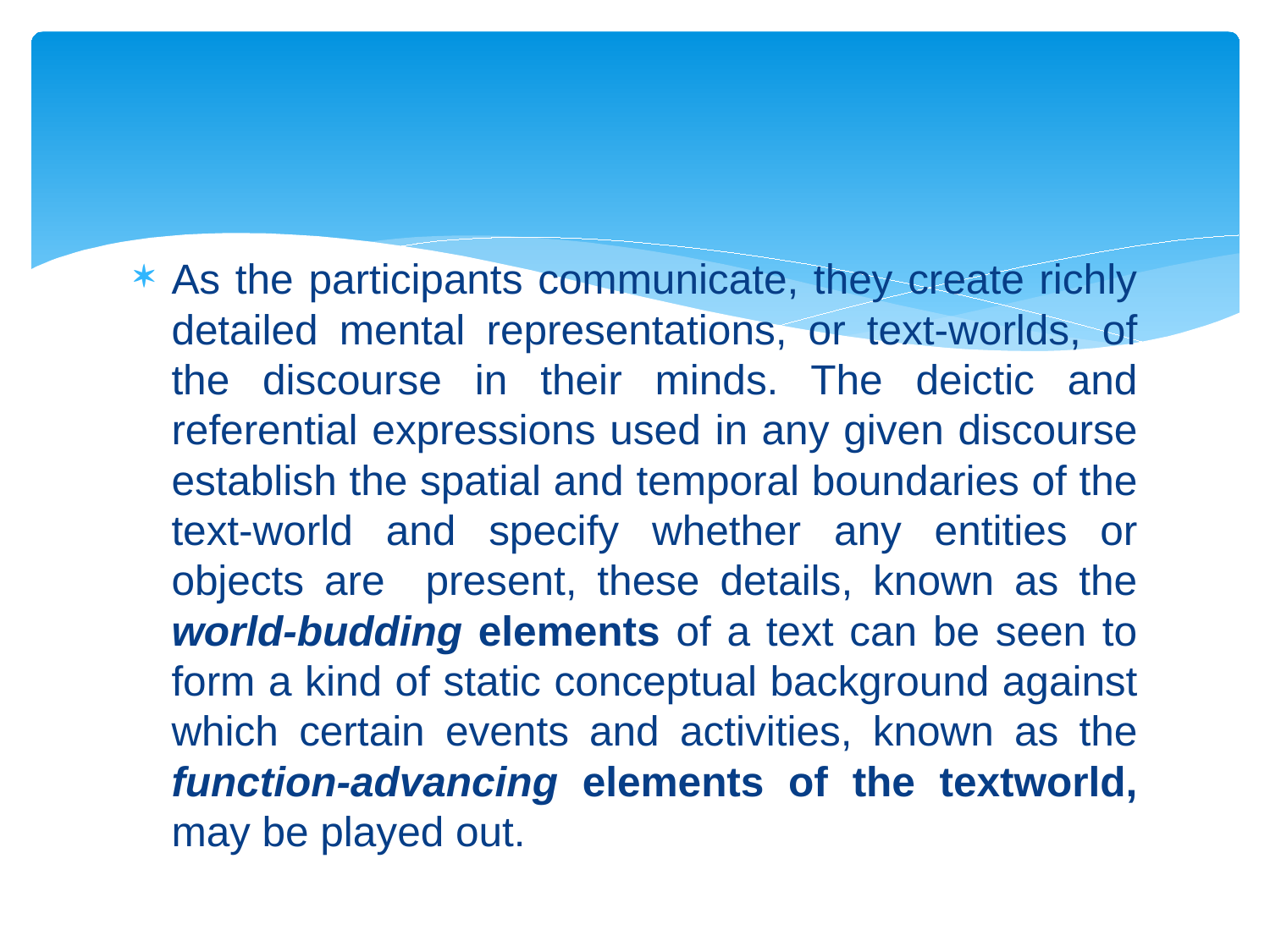

#
As the participants communicate, they create richly detailed mental representations, or text-worlds, of the discourse in their minds. The deictic and referential expressions used in any given discourse establish the spatial and temporal boundaries of the text-world and specify whether any entities or objects are  present, these details, known as the world-budding elements of a text can be seen to form a kind of static conceptual background against which certain events and activities, known as the function-advancing elements of the text­world, may be played out.